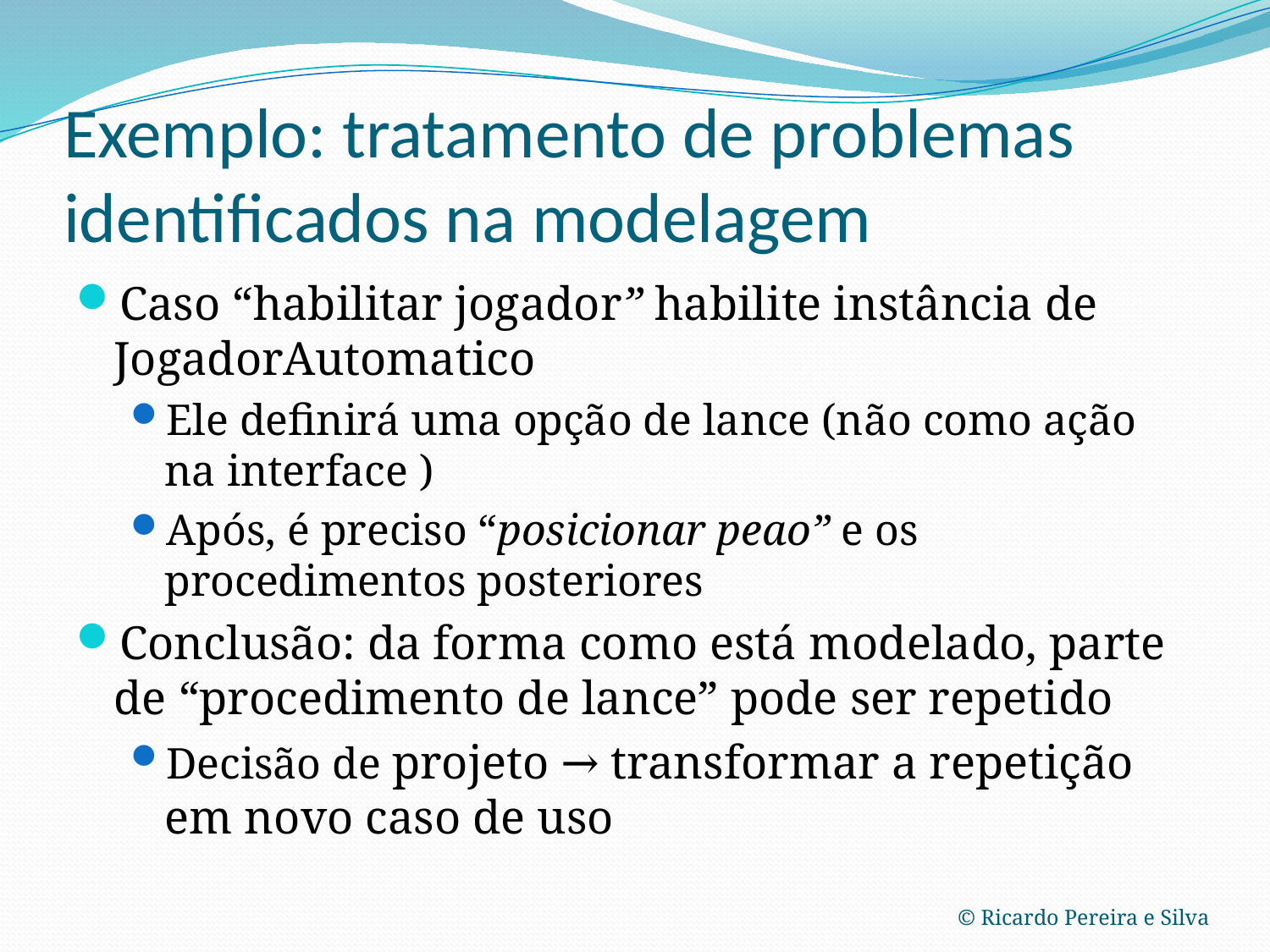

# Exemplo: tratamento de problemas identificados na modelagem
Caso “habilitar jogador” habilite instância de JogadorAutomatico
Ele definirá uma opção de lance (não como ação na interface )
Após, é preciso “posicionar peao” e os procedimentos posteriores
Conclusão: da forma como está modelado, parte de “procedimento de lance” pode ser repetido
Decisão de projeto → transformar a repetição em novo caso de uso
© Ricardo Pereira e Silva